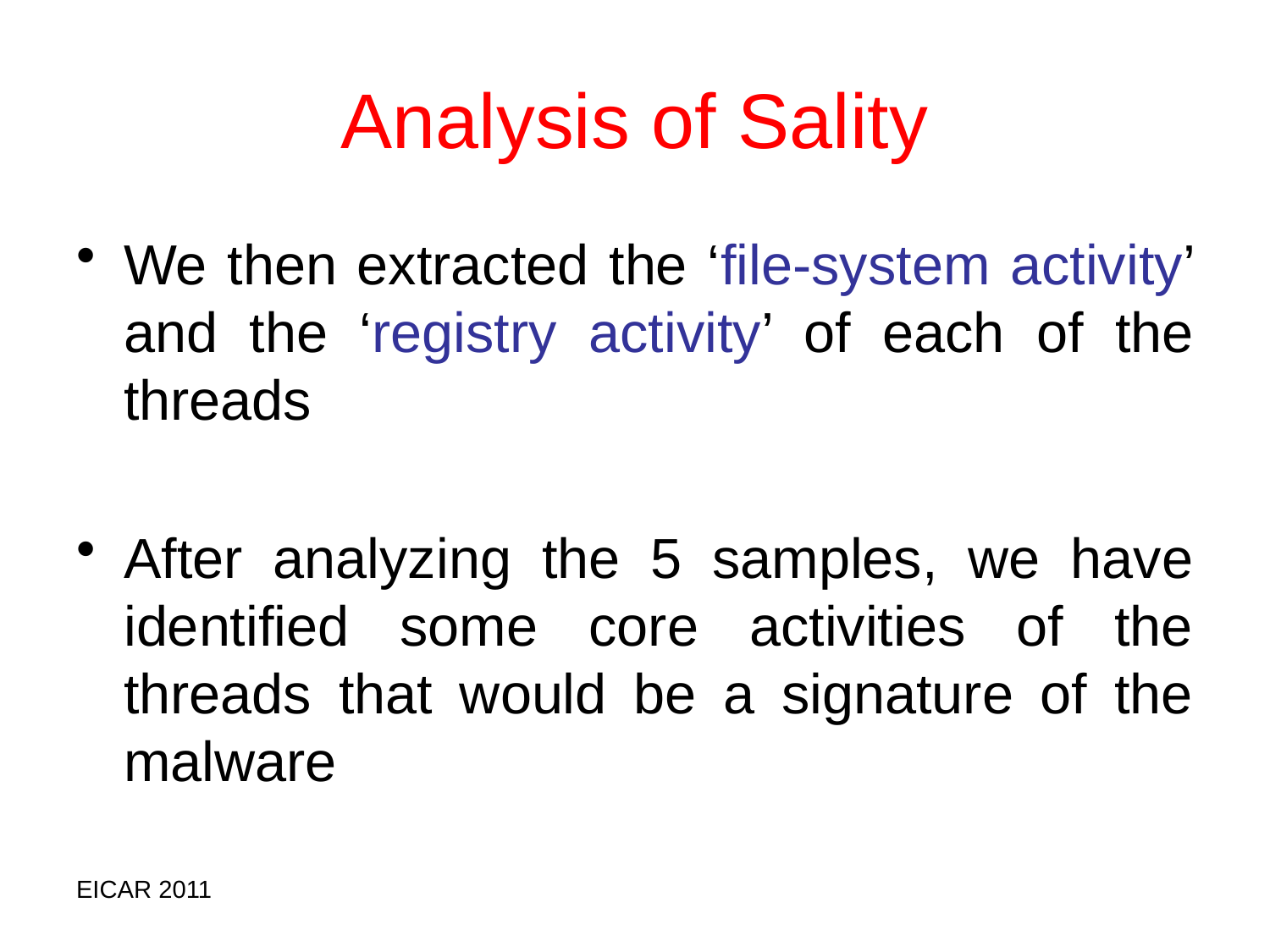

# Analysis of Sality
We then extracted the ‘file-system activity’ and the ‘registry activity’ of each of the threads

After analyzing the 5 samples, we have identified some core activities of the threads that would be a signature of the malware
EICAR 2011